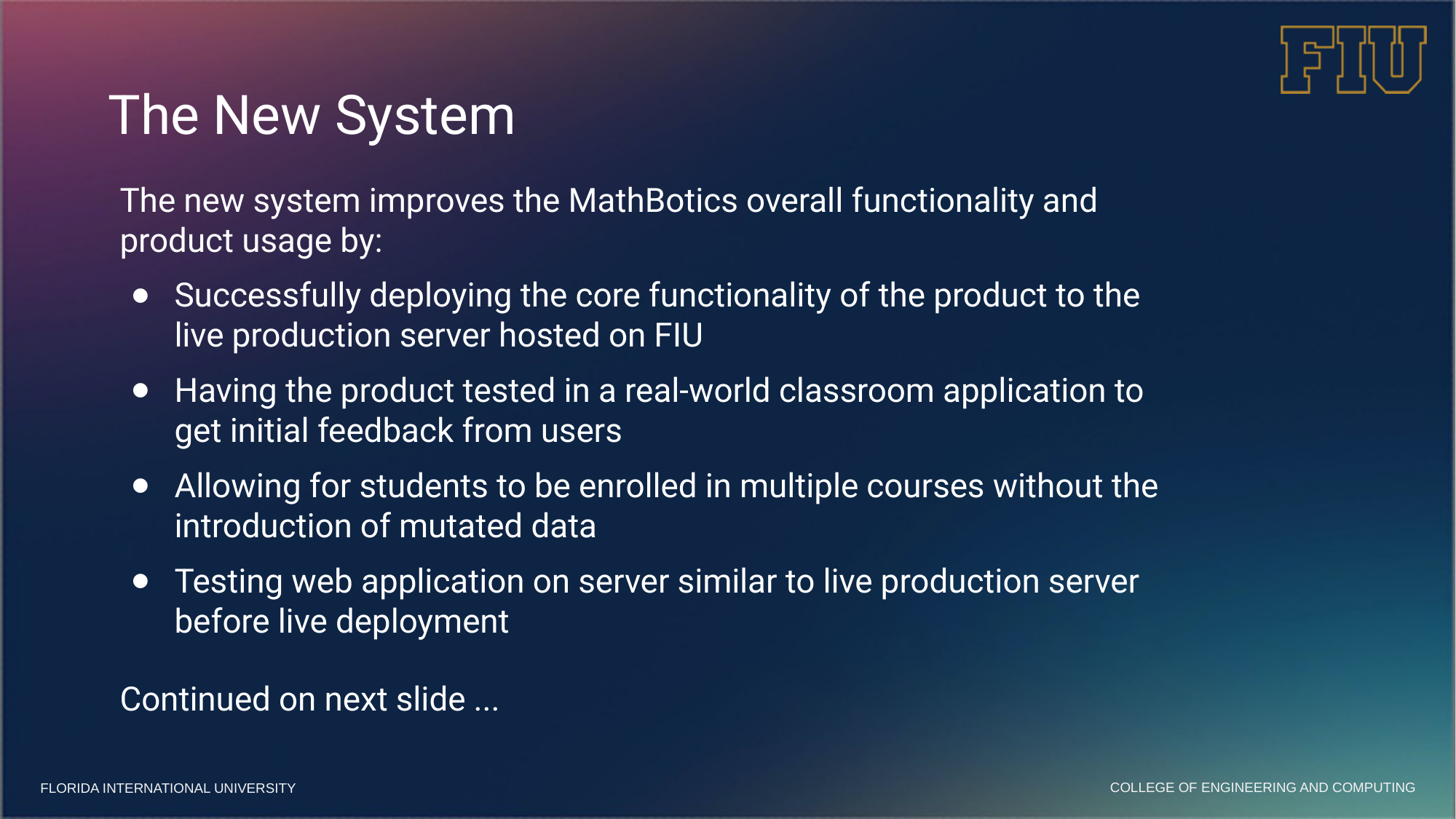

# The New System
The new system improves the MathBotics overall functionality and  product usage by:
Successfully deploying the core functionality of the product to the live production server hosted on FIU
Having the product tested in a real-world classroom application to get initial feedback from users
Allowing for students to be enrolled in multiple courses without the introduction of mutated data
Testing web application on server similar to live production server before live deployment

Continued on next slide ...